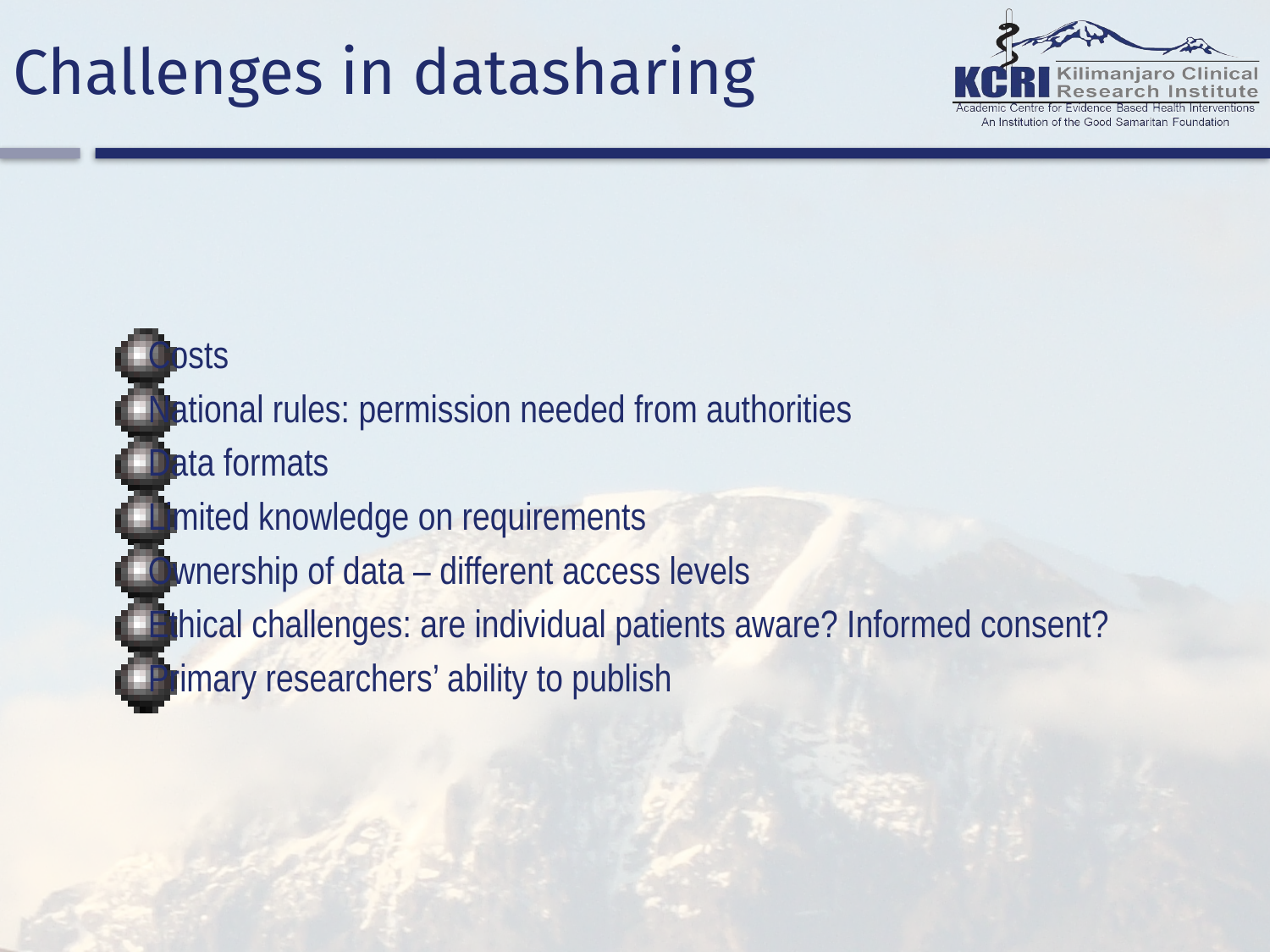

# Challenges in datasharing
Costs
National rules: permission needed from authorities
Data formats
Limited knowledge on requirements
Ownership of data – different access levels
Ethical challenges: are individual patients aware? Informed consent?
Primary researchers’ ability to publish